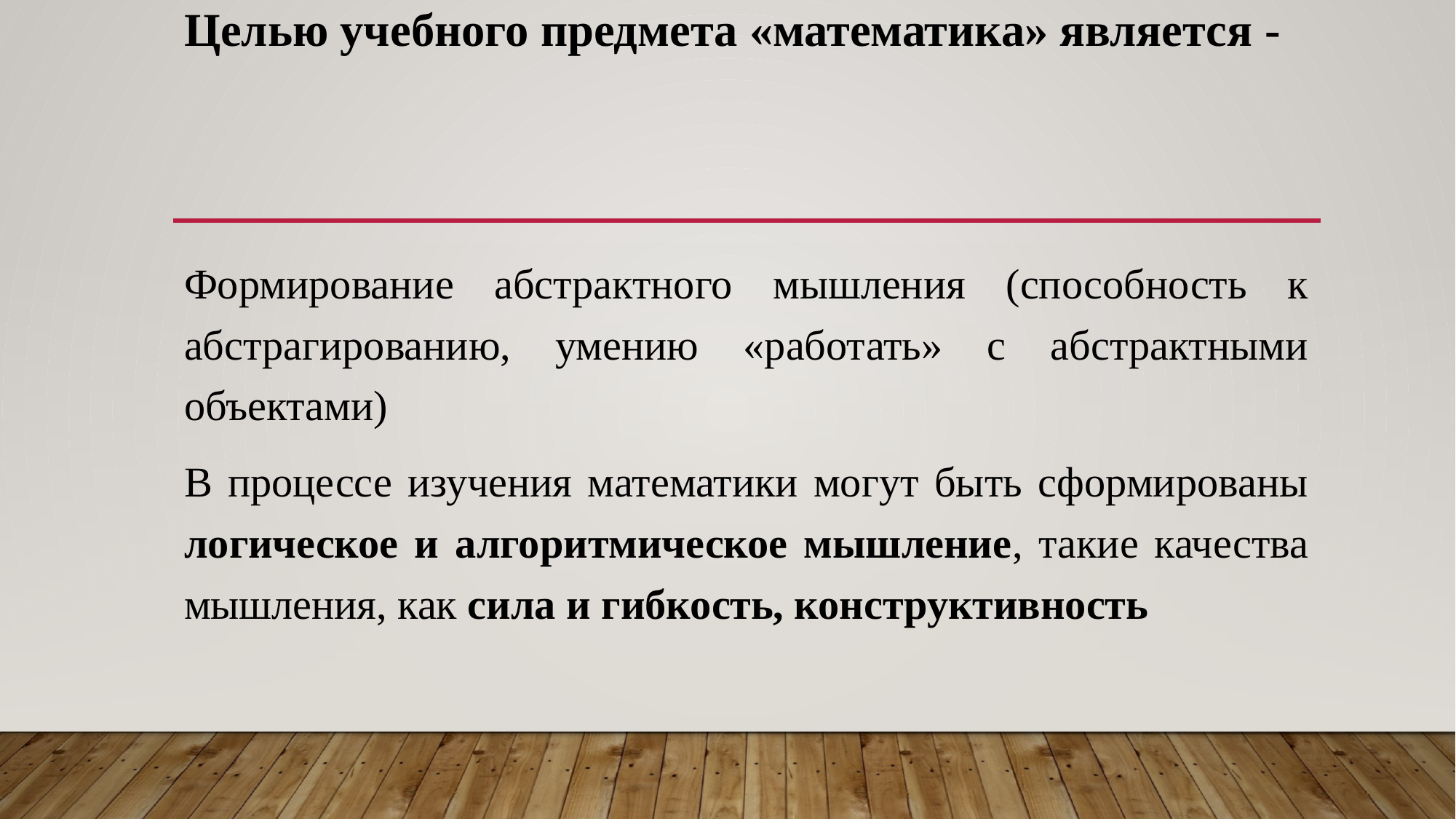

# Целью учебного предмета «математика» является -
Формирование абстрактного мышления (способность к абстрагированию, умению «работать» с абстрактными объектами)
В процессе изучения математики могут быть сформированы логическое и алгоритмическое мышление, такие качества мышления, как сила и гибкость, конструктивность